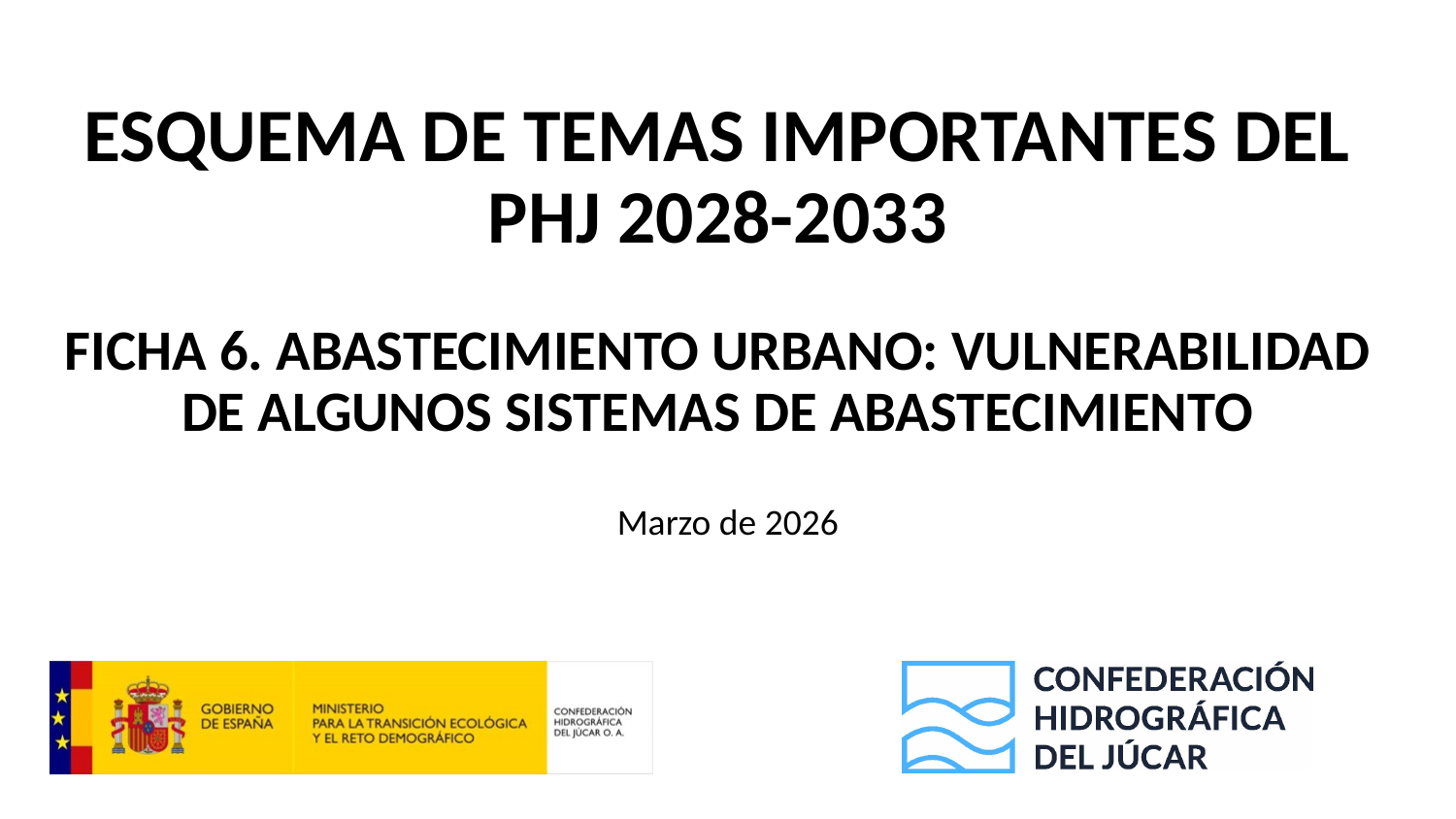

# ESQUEMA DE TEMAS IMPORTANTES DEL PHJ 2028-2033 FICHA 6. ABASTECIMIENTO URBANO: VULNERABILIDAD DE ALGUNOS SISTEMAS DE ABASTECIMIENTO
Marzo de 2026